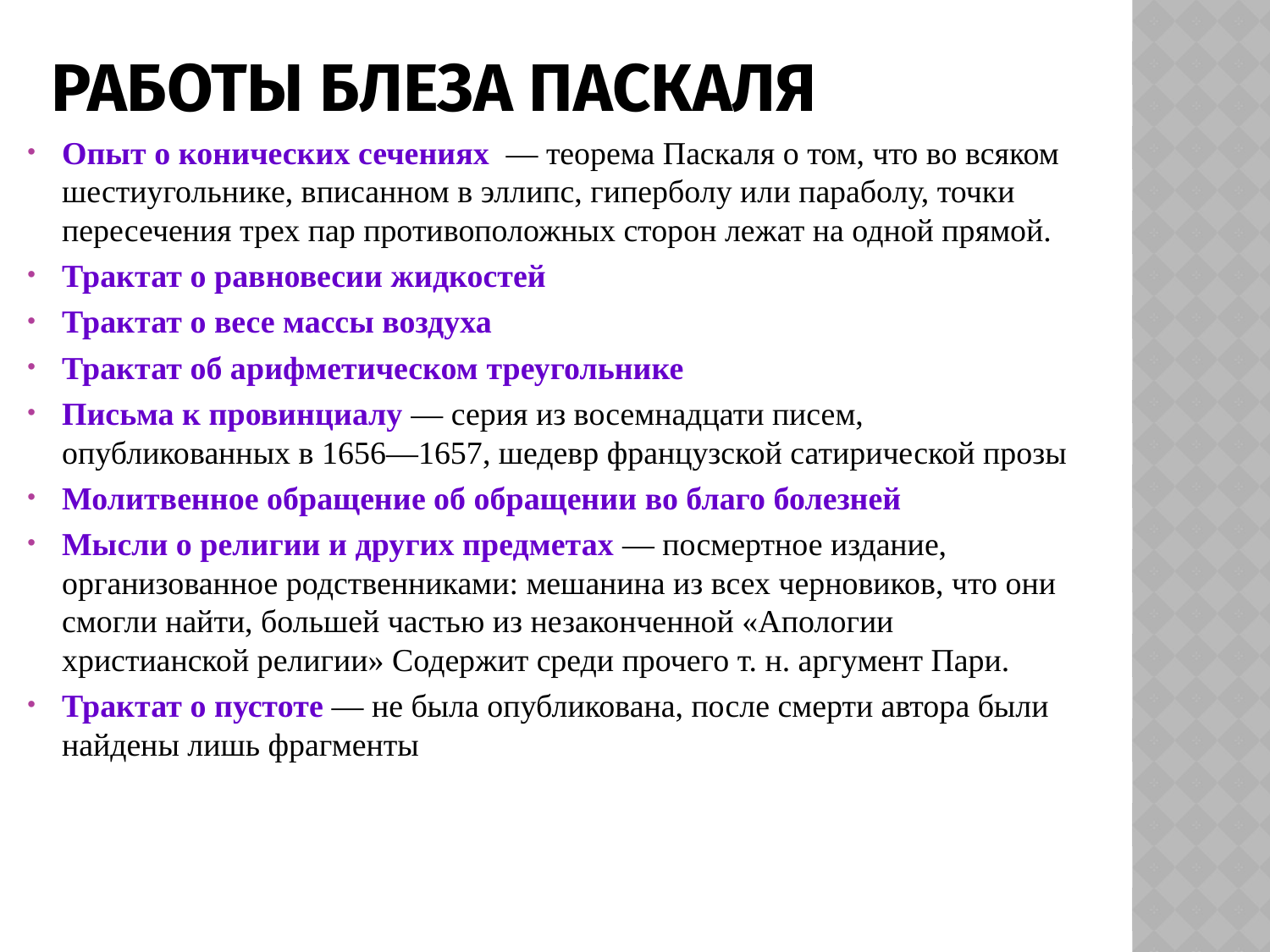

# Работы Блеза Паскаля
Опыт о конических сечениях  — теорема Паскаля о том, что во всяком шестиугольнике, вписанном в эллипс, гиперболу или параболу, точки пересечения трех пар противоположных сторон лежат на одной прямой.
Трактат о равновесии жидкостей
Трактат о весе массы воздуха
Трактат об арифметическом треугольнике
Письма к провинциалу — серия из восемнадцати писем, опубликованных в 1656—1657, шедевр французской сатирической прозы
Молитвенное обращение об обращении во благо болезней
Мысли о религии и других предметах — посмертное издание, организованное родственниками: мешанина из всех черновиков, что они смогли найти, большей частью из незаконченной «Апологии христианской религии» Содержит среди прочего т. н. аргумент Пари.
Трактат о пустоте — не была опубликована, после смерти автора были найдены лишь фрагменты